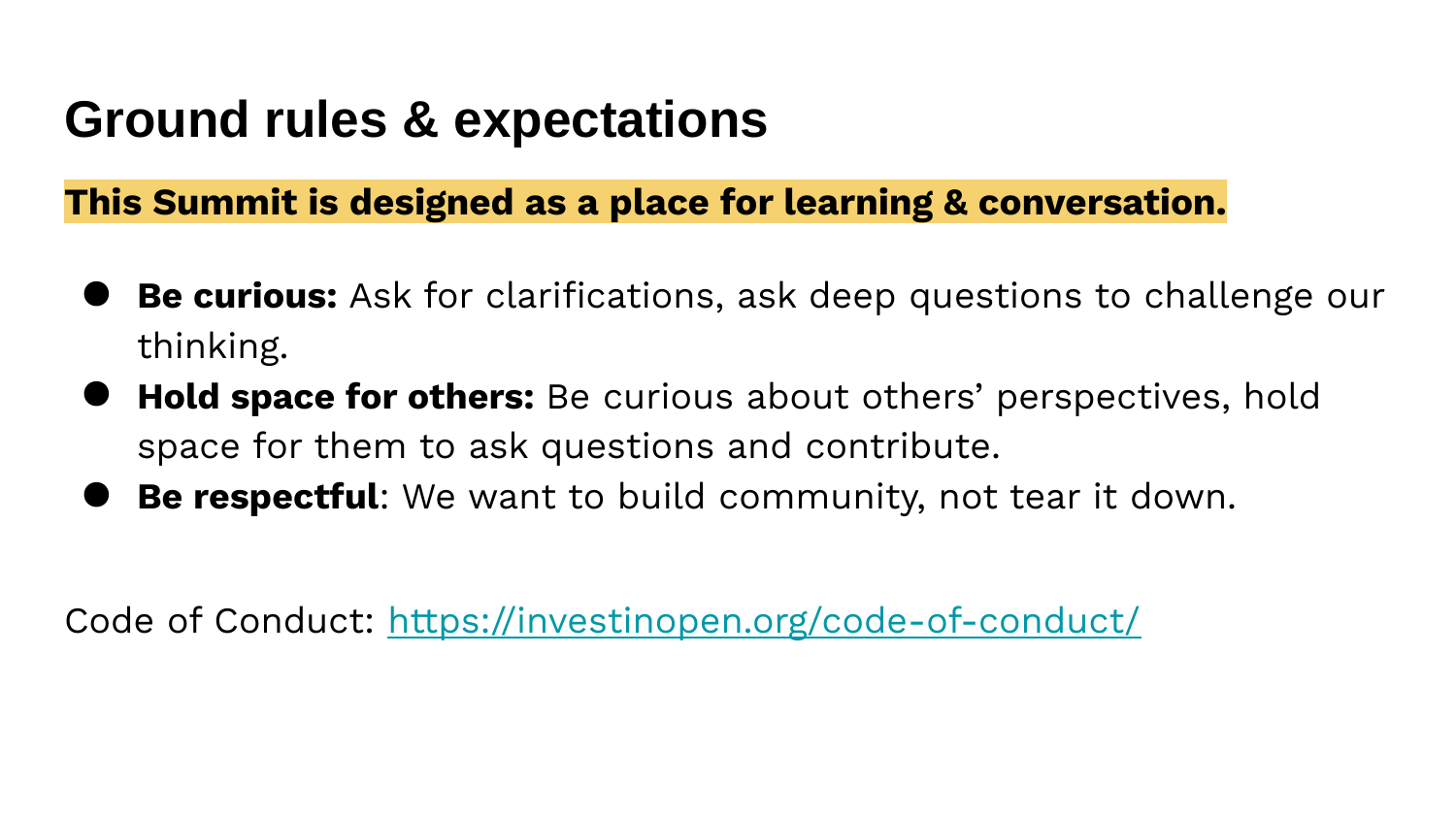

# Ground rules & expectations

This Summit is designed as a place for learning & conversation.
Be curious: Ask for clarifications, ask deep questions to challenge our thinking.
Hold space for others: Be curious about others’ perspectives, hold space for them to ask questions and contribute.
Be respectful: We want to build community, not tear it down.

Code of Conduct: https://investinopen.org/code-of-conduct/